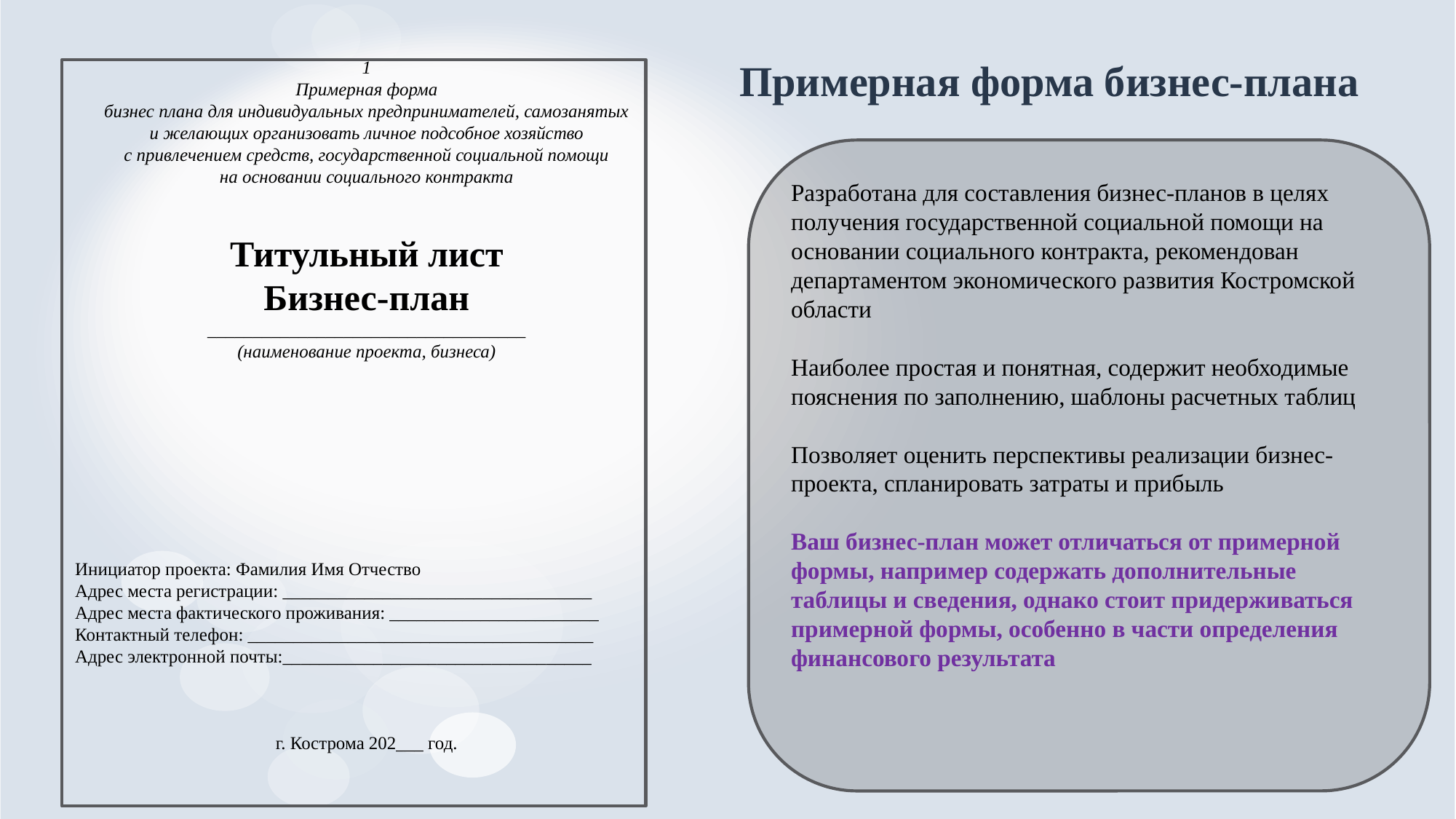

# Примерная форма бизнес-плана
1
Примерная форма
бизнес плана для индивидуальных предпринимателей, самозанятых
и желающих организовать личное подсобное хозяйство
с привлечением средств, государственной социальной помощи
на основании социального контракта

Титульный лист
Бизнес-план
___________________________________
(наименование проекта, бизнеса)

Инициатор проекта: Фамилия Имя Отчество
Адрес места регистрации: __________________________________
Адрес места фактического проживания: _______________________
Контактный телефон: ______________________________________
Адрес электронной почты:__________________________________

г. Кострома 202___ год.

Разработана для составления бизнес-планов в целях получения государственной социальной помощи на основании социального контракта, рекомендован департаментом экономического развития Костромской области

Наиболее простая и понятная, содержит необходимые пояснения по заполнению, шаблоны расчетных таблиц

Позволяет оценить перспективы реализации бизнес-проекта, спланировать затраты и прибыль

Ваш бизнес-план может отличаться от примерной формы, например содержать дополнительные таблицы и сведения, однако стоит придерживаться примерной формы, особенно в части определения финансового результата